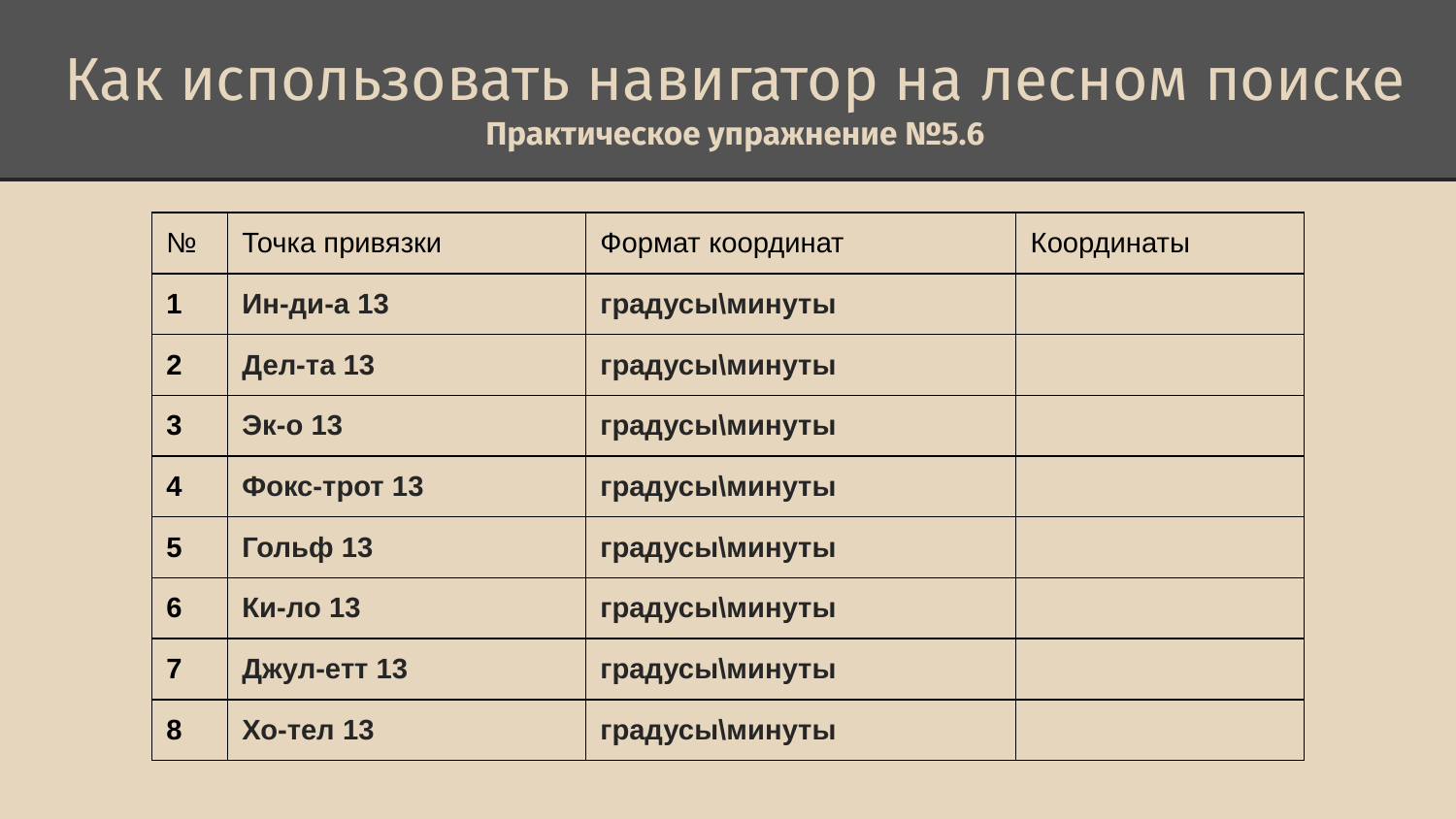

# Как использовать навигатор на лесном поиске
Практическое упражнение №5.6
| № | Точка привязки | Формат координат | Координаты |
| --- | --- | --- | --- |
| 1 | Ин-ди-а 13 | градусы\минуты |  |
| 2 | Дел-та 13 | градусы\минуты |  |
| 3 | Эк-о 13 | градусы\минуты |  |
| 4 | Фокс-трот 13 | градусы\минуты |  |
| 5 | Гольф 13 | градусы\минуты |  |
| 6 | Ки-ло 13 | градусы\минуты |  |
| 7 | Джул-етт 13 | градусы\минуты |  |
| 8 | Хо-тел 13 | градусы\минуты |  |